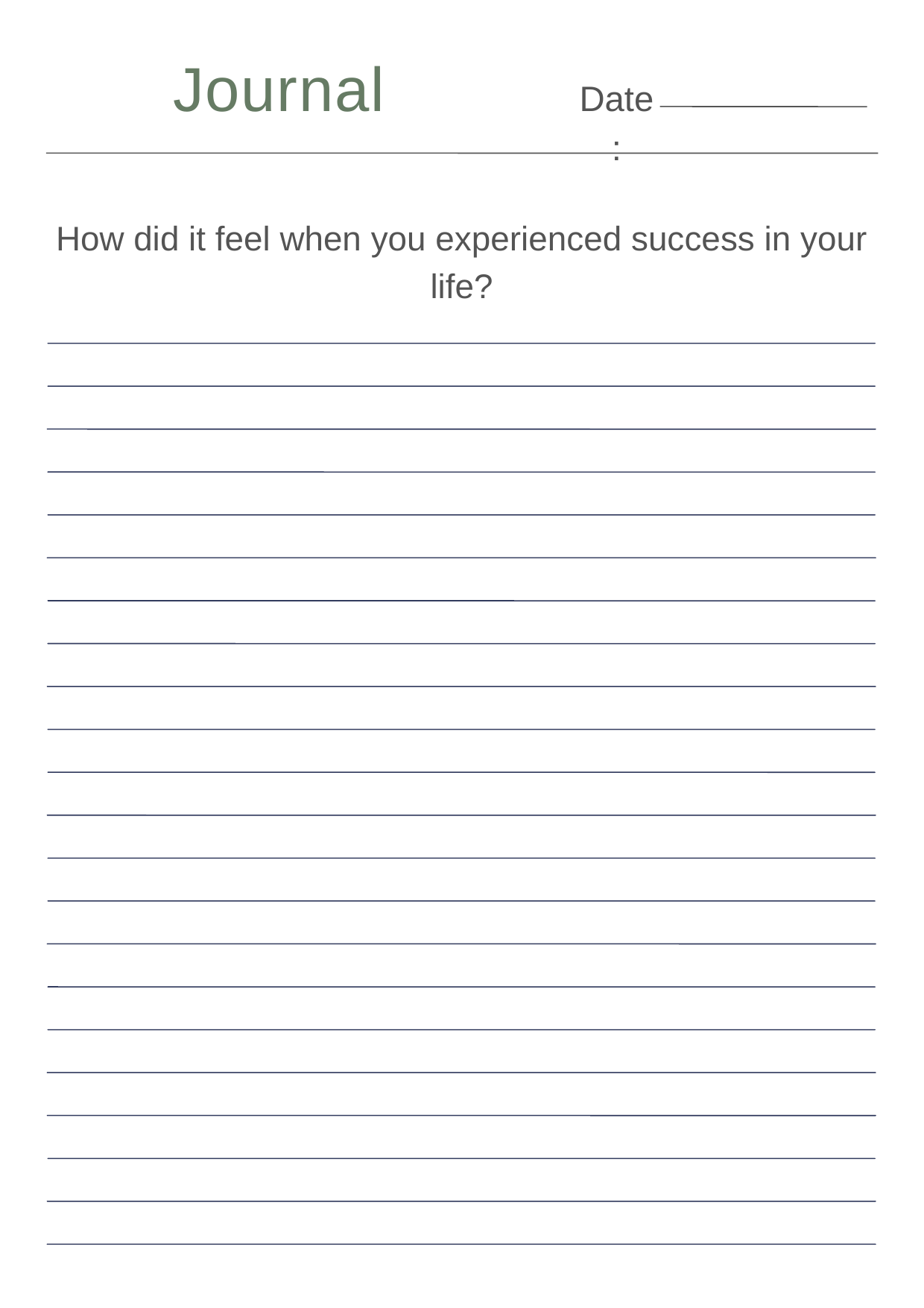

Journal
Date:

How did it feel when you experienced success in your life?